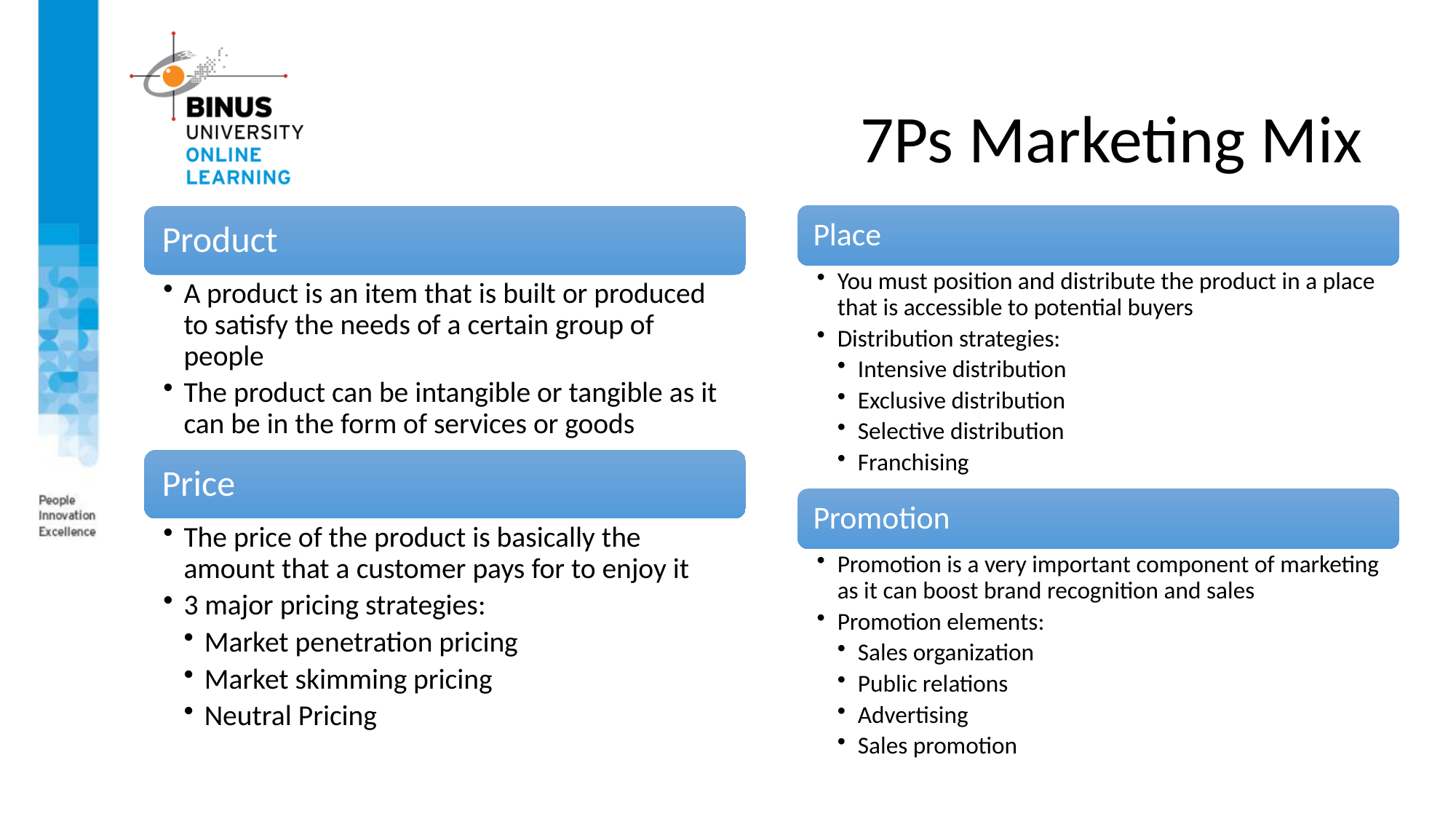

7Ps Marketing Mix
Product
A product is an item that is built or produced to satisfy the needs of a certain group of people
The product can be intangible or tangible as it can be in the form of services or goods
Price
The price of the product is basically the amount that a customer pays for to enjoy it
3 major pricing strategies:
Market penetration pricing
Market skimming pricing
Neutral Pricing
Place
You must position and distribute the product in a place that is accessible to potential buyers
Distribution strategies:
Intensive distribution
Exclusive distribution
Selective distribution
Franchising
Promotion
Promotion is a very important component of marketing as it can boost brand recognition and sales
Promotion elements:
Sales organization
Public relations
Advertising
Sales promotion